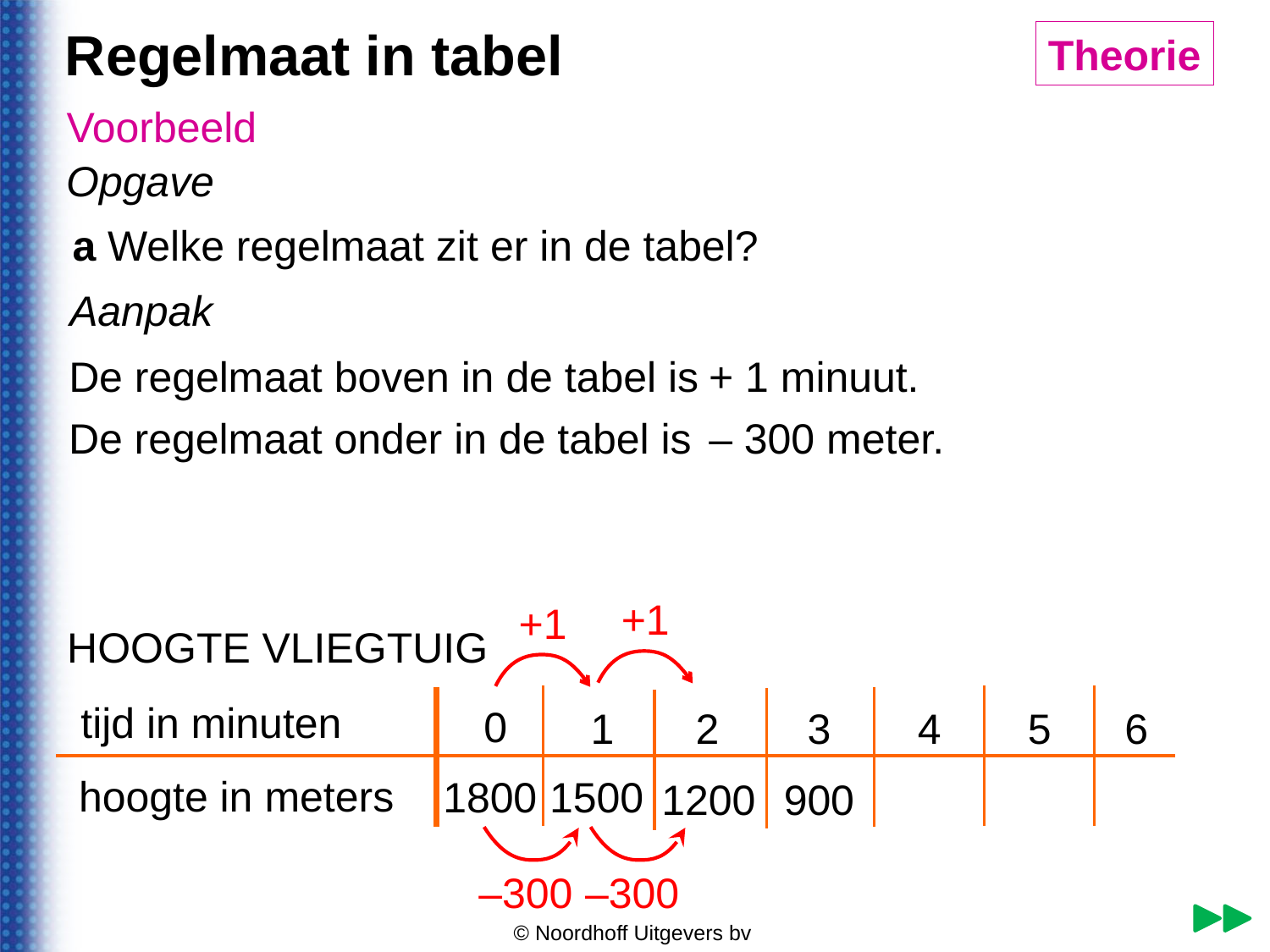

Regelmaat in tabel
Theorie
© Noordhoff Uitgevers bv
Voorbeeld

Opgave
a Welke regelmaat zit er in de tabel?
Aanpak
+ 1 minuut.
De regelmaat boven in de tabel is
– 300 meter.
De regelmaat onder in de tabel is
+1

+1

HOOGTE VLIEGTUIG
tijd in minuten
0
1
2
3
4
5
6
hoogte in meters
1500
1800
1200
900

–300

–300

© Noordhoff Uitgevers bv